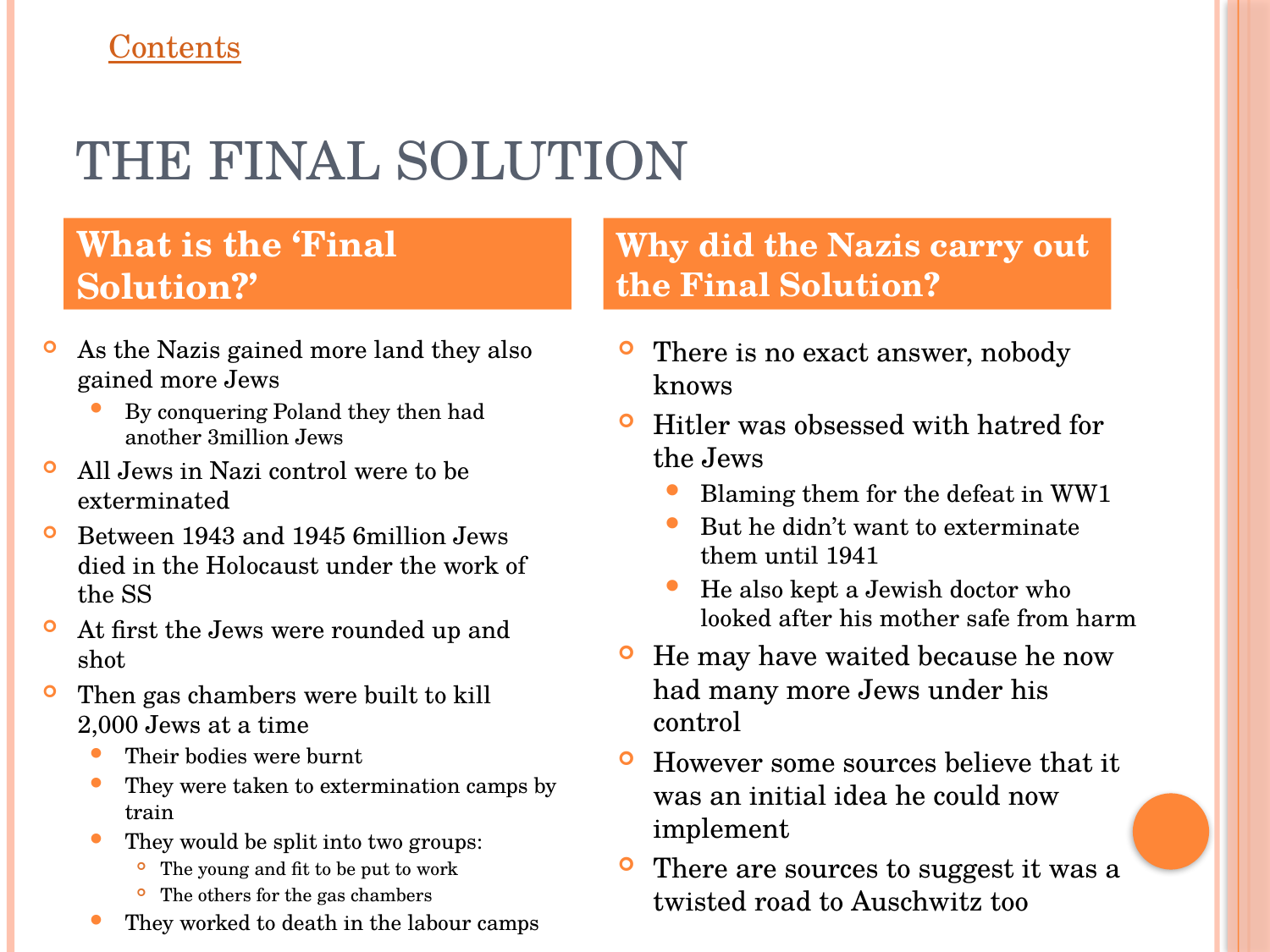

# The Final Solution
What is the ‘Final Solution?’
Why did the Nazis carry out the Final Solution?
As the Nazis gained more land they also gained more Jews
By conquering Poland they then had another 3million Jews
All Jews in Nazi control were to be exterminated
Between 1943 and 1945 6million Jews died in the Holocaust under the work of the SS
At first the Jews were rounded up and shot
Then gas chambers were built to kill 2,000 Jews at a time
Their bodies were burnt
They were taken to extermination camps by train
They would be split into two groups:
The young and fit to be put to work
The others for the gas chambers
They worked to death in the labour camps
There is no exact answer, nobody knows
Hitler was obsessed with hatred for the Jews
Blaming them for the defeat in WW1
But he didn’t want to exterminate them until 1941
He also kept a Jewish doctor who looked after his mother safe from harm
He may have waited because he now had many more Jews under his control
However some sources believe that it was an initial idea he could now implement
There are sources to suggest it was a twisted road to Auschwitz too